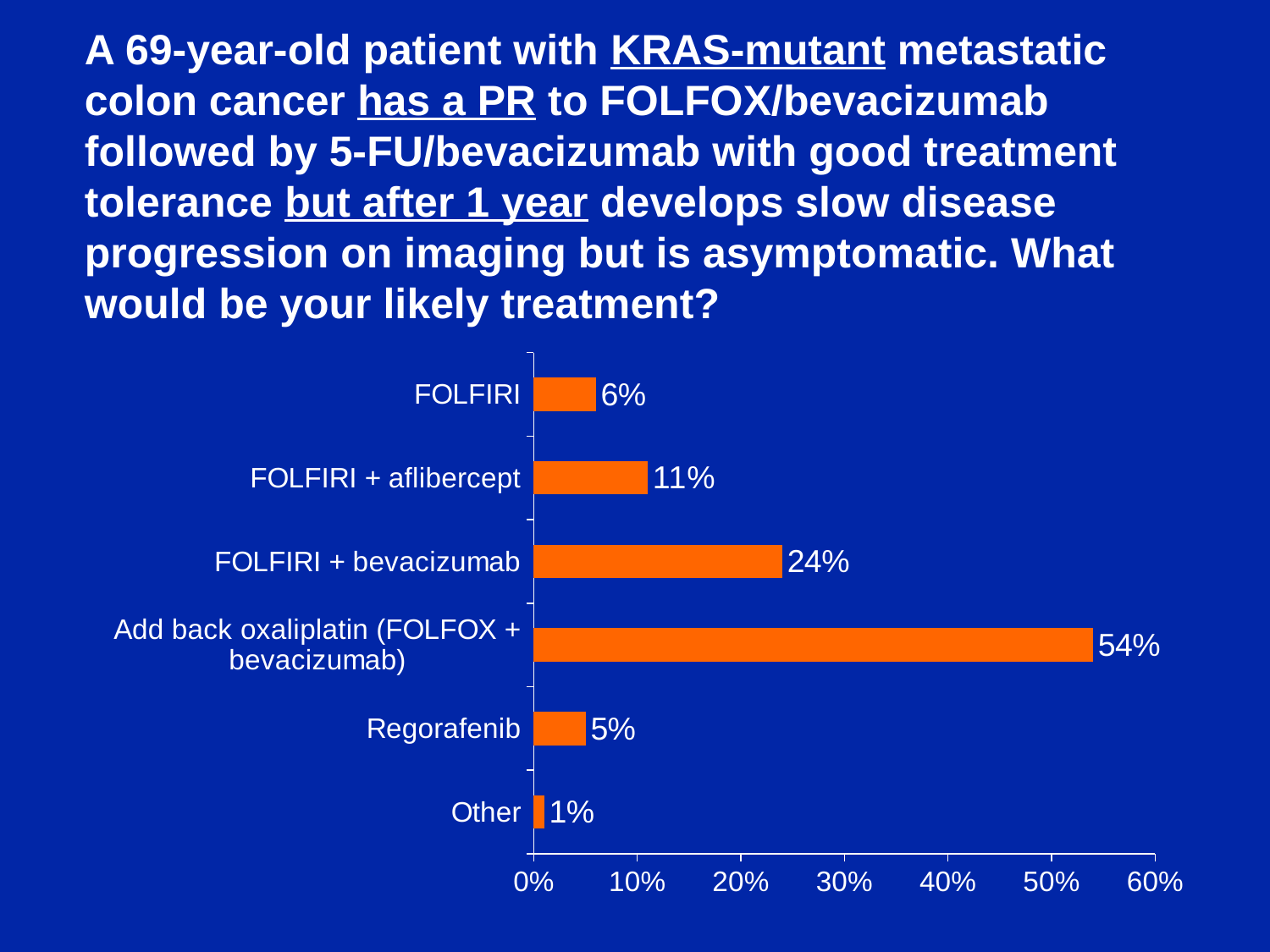

A 69-year-old patient with KRAS-mutant metastatic colon cancer has a PR to FOLFOX/bevacizumab followed by 5-FU/bevacizumab with good treatment tolerance but after 1 year develops slow disease progression on imaging but is asymptomatic. What would be your likely treatment?

### Chart

| Category | Series 1 |
|---|---|
| Other | 0.01 |
| Regorafenib | 0.05 |
| Add back oxaliplatin (FOLFOX + bevacizumab) | 0.54 |
| FOLFIRI + bevacizumab | 0.24 |
| FOLFIRI + aflibercept | 0.11 |
| FOLFIRI | 0.06 |